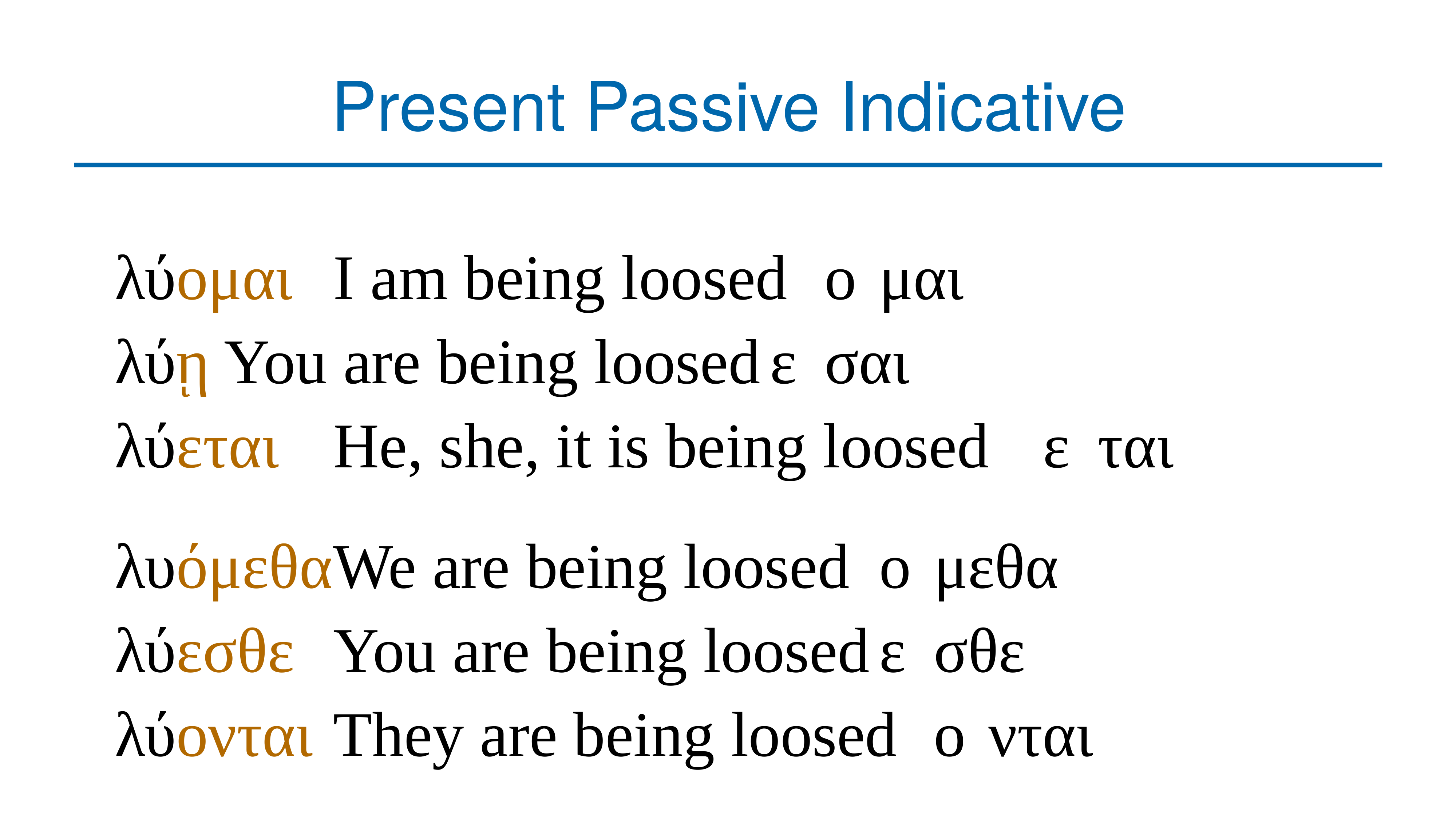

# Present Passive Indicative
λύομαι	I am being loosed	ο	μαι
λύῃ	You are being loosed	ε	σαι
λύεται	He, she, it is being loosed	ε	ται
λυόμεθα	We are being loosed	ο	μεθα
λύεσθε	You are being loosed	ε	σθε
λύονται	They are being loosed	ο	νται